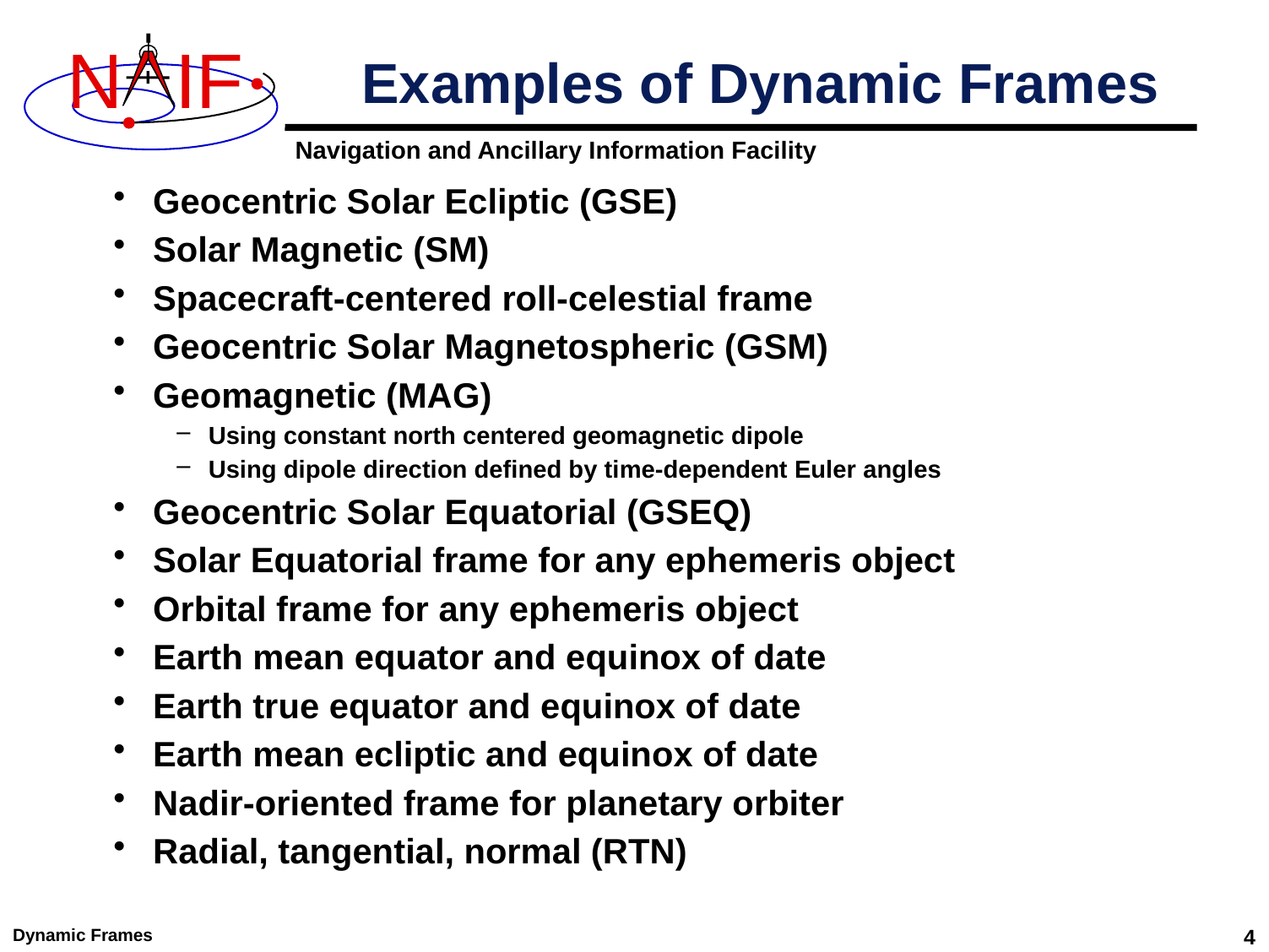

# Examples of Dynamic Frames
Geocentric Solar Ecliptic (GSE)
Solar Magnetic (SM)
Spacecraft-centered roll-celestial frame
Geocentric Solar Magnetospheric (GSM)
Geomagnetic (MAG)
Using constant north centered geomagnetic dipole
Using dipole direction defined by time-dependent Euler angles
Geocentric Solar Equatorial (GSEQ)
Solar Equatorial frame for any ephemeris object
Orbital frame for any ephemeris object
Earth mean equator and equinox of date
Earth true equator and equinox of date
Earth mean ecliptic and equinox of date
Nadir-oriented frame for planetary orbiter
Radial, tangential, normal (RTN)
Dynamic Frames
4